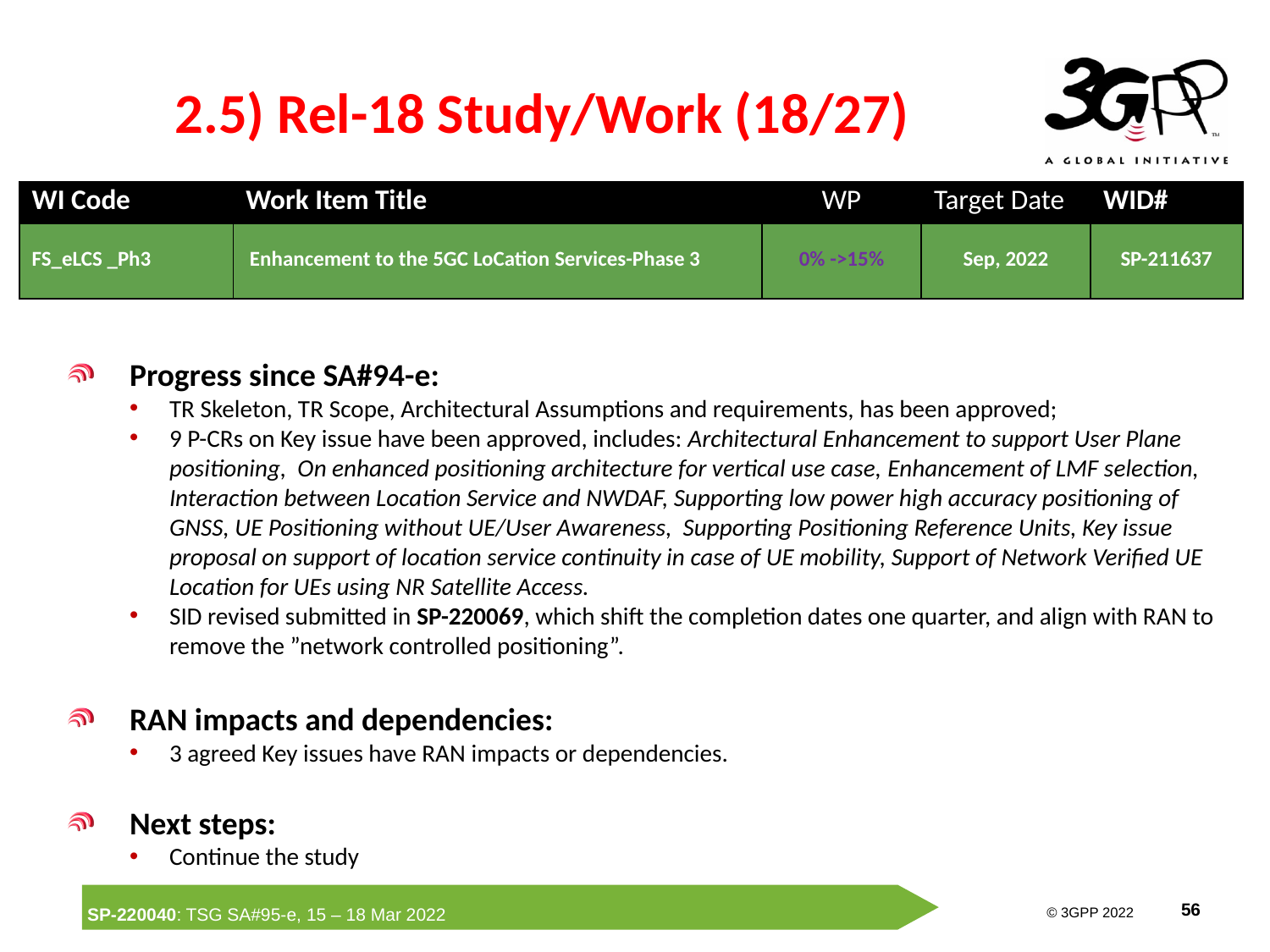

# 2.5) Rel-18 Study/Work (18/27)
| WI Code | Work Item Title | WP | Target Date | WID# |
| --- | --- | --- | --- | --- |
| FS\_eLCS \_Ph3 | Enhancement to the 5GC LoCation Services-Phase 3 | 0% ->15% | Sep, 2022 | SP-211637 |
Progress since SA#94-e:
TR Skeleton, TR Scope, Architectural Assumptions and requirements, has been approved;
9 P-CRs on Key issue have been approved, includes: Architectural Enhancement to support User Plane positioning,  On enhanced positioning architecture for vertical use case, Enhancement of LMF selection, Interaction between Location Service and NWDAF, Supporting low power high accuracy positioning of GNSS, UE Positioning without UE/User Awareness,  Supporting Positioning Reference Units, Key issue proposal on support of location service continuity in case of UE mobility, Support of Network Verified UE Location for UEs using NR Satellite Access.
SID revised submitted in SP-220069, which shift the completion dates one quarter, and align with RAN to remove the ”network controlled positioning”.

RAN impacts and dependencies:
3 agreed Key issues have RAN impacts or dependencies.

Next steps:
Continue the study